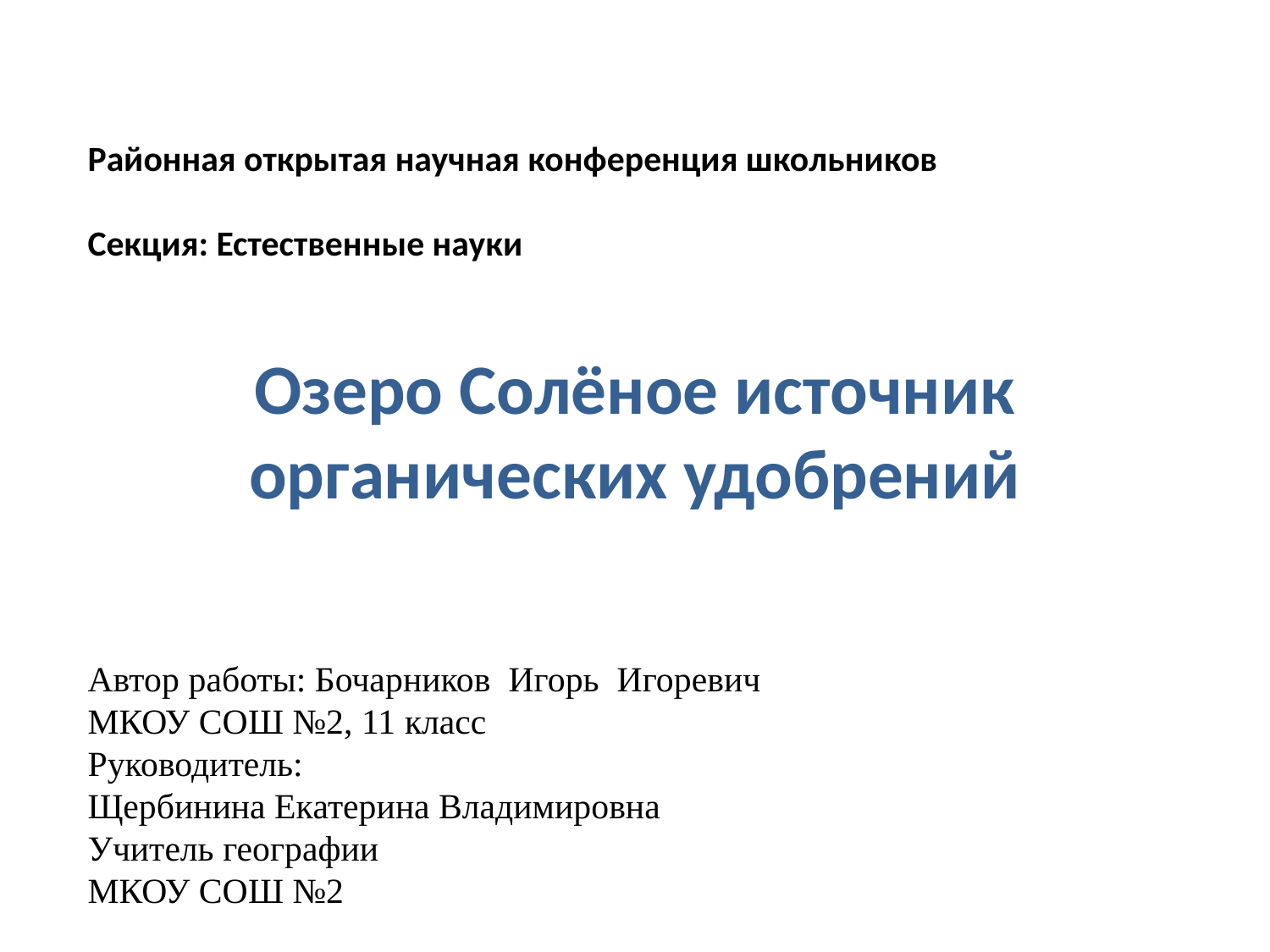

Районная открытая научная конференция школьников

Секция: Естественные науки

Озеро Солёное источник органических удобрений

Автор работы: Бочарников  Игорь  Игоревич
МКОУ СОШ №2, 11 класс
Руководитель:
Щербинина Екатерина Владимировна
Учитель географии
МКОУ СОШ №2